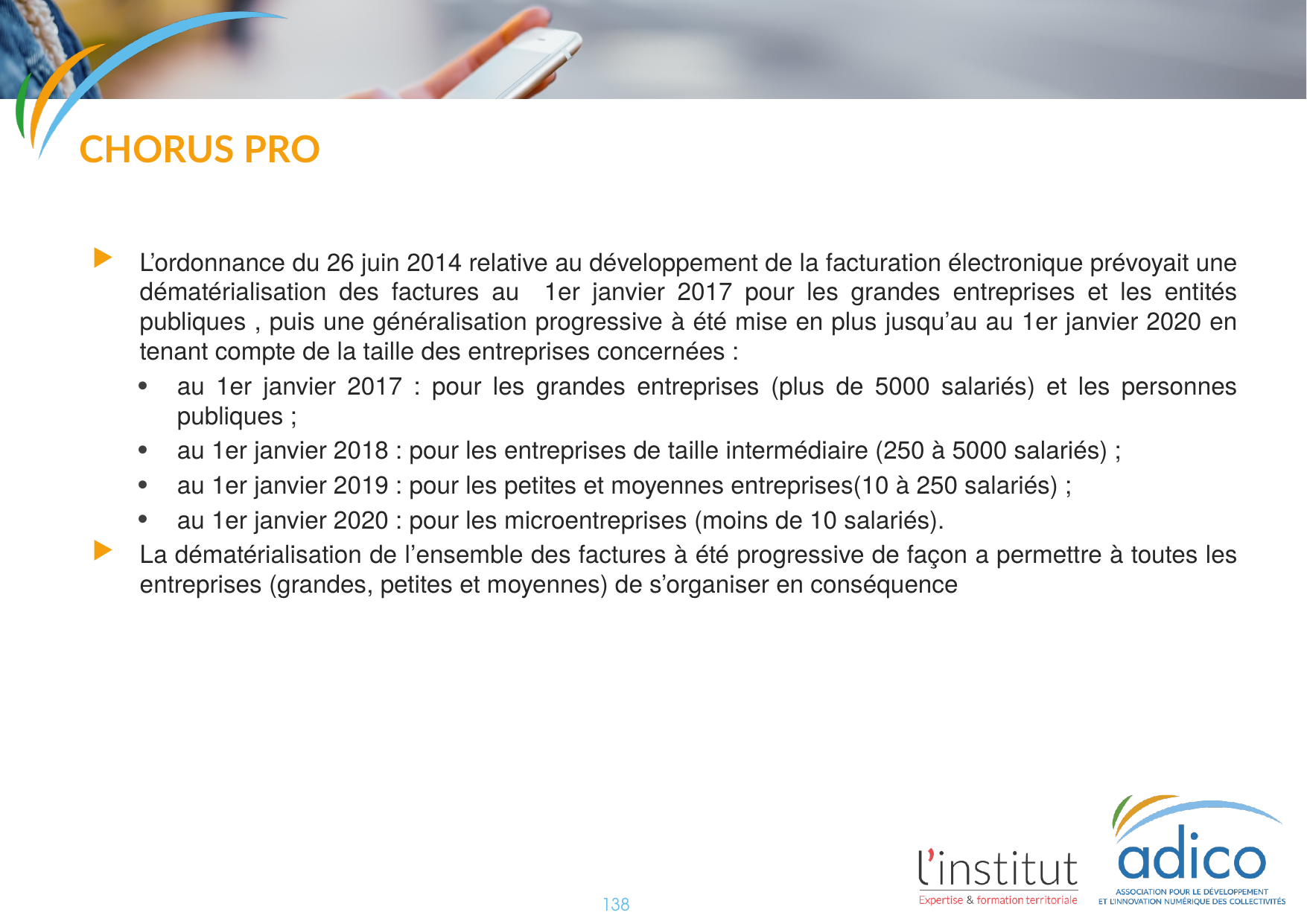

# Chorus pro
L’ordonnance du 26 juin 2014 relative au développement de la facturation électronique prévoyait une dématérialisation des factures au  1er janvier 2017 pour les grandes entreprises et les entités publiques , puis une généralisation progressive à été mise en plus jusqu’au au 1er janvier 2020 en tenant compte de la taille des entreprises concernées :
au 1er janvier 2017 : pour les grandes entreprises (plus de 5000 salariés) et les personnes publiques ;
au 1er janvier 2018 : pour les entreprises de taille intermédiaire (250 à 5000 salariés) ;
au 1er janvier 2019 : pour les petites et moyennes entreprises(10 à 250 salariés) ;
au 1er janvier 2020 : pour les microentreprises (moins de 10 salariés).
La dématérialisation de l’ensemble des factures à été progressive de façon a permettre à toutes les entreprises (grandes, petites et moyennes) de s’organiser en conséquence